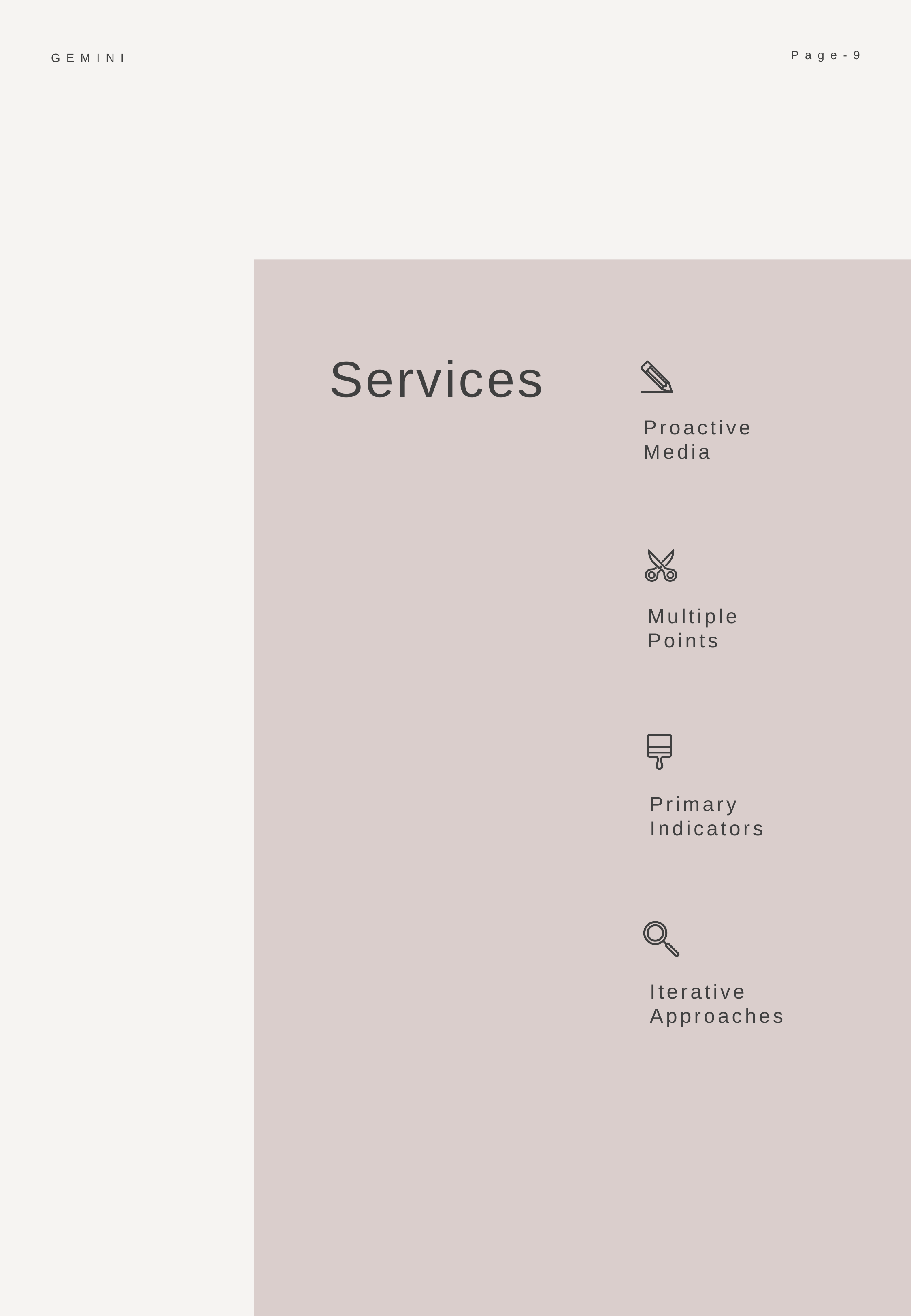

Page-9
GEMINI

Services

Proactive Media

Multiple Points

Primary Indicators

Iterative Approaches